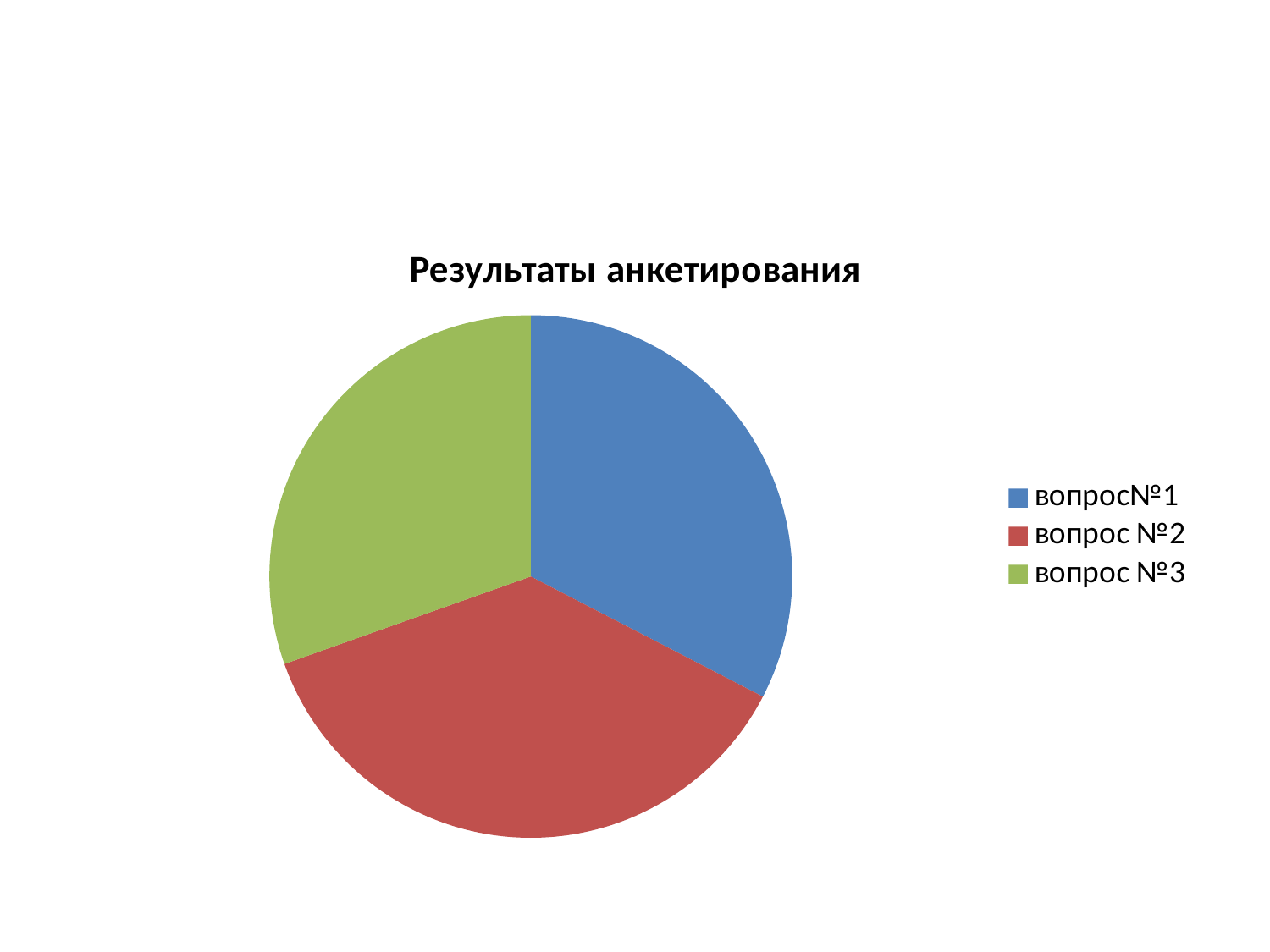

#

### Chart: Результаты анкетирования

| Category | Продажи |
|---|---|
| вопрос№1 | 75.0 |
| вопрос №2 | 85.0 |
| вопрос №3 | 70.0 |